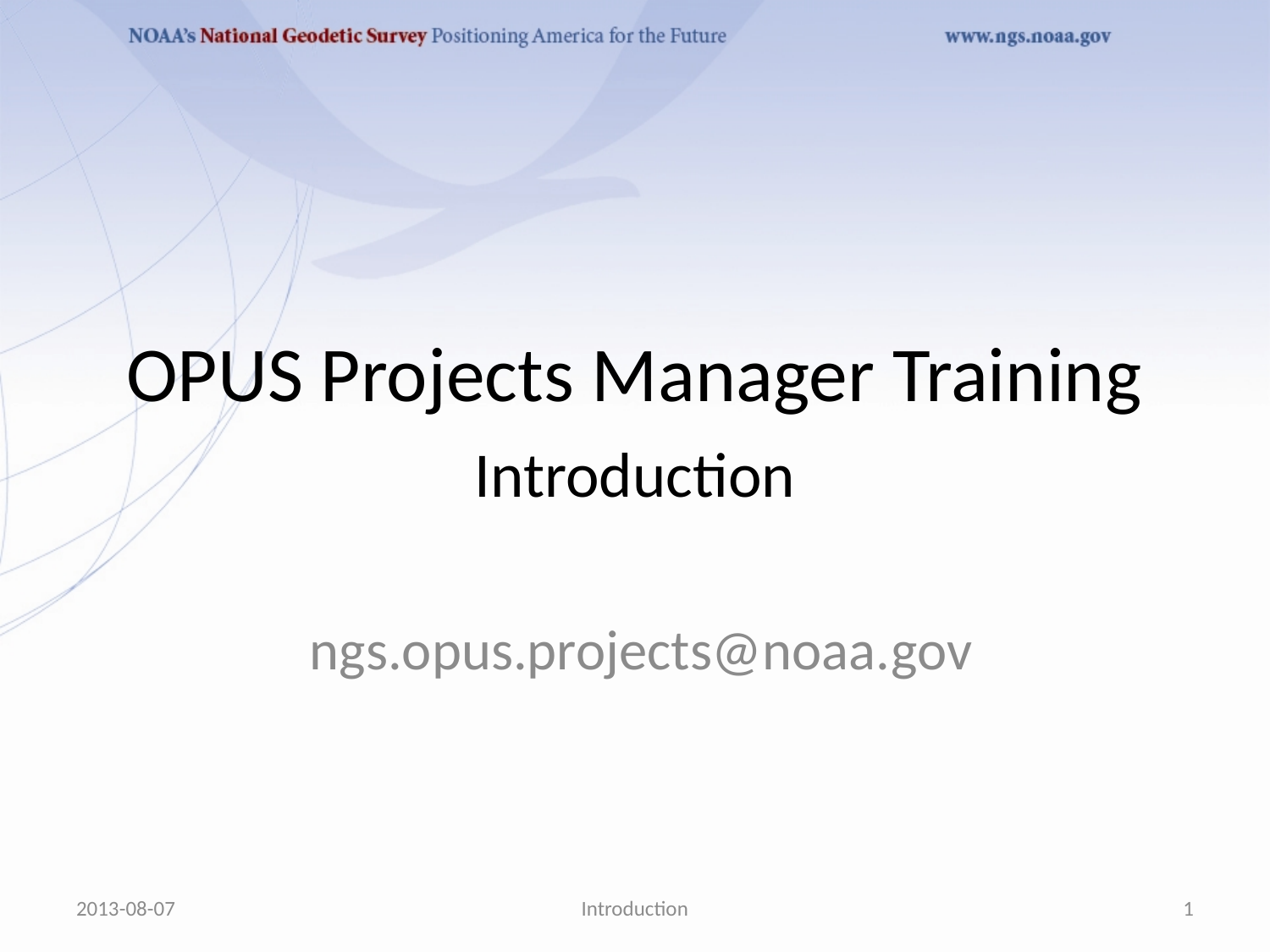

# OPUS Projects Manager Training
Introduction
 ngs.opus.projects@noaa.gov
2013-08-07
Introduction
1